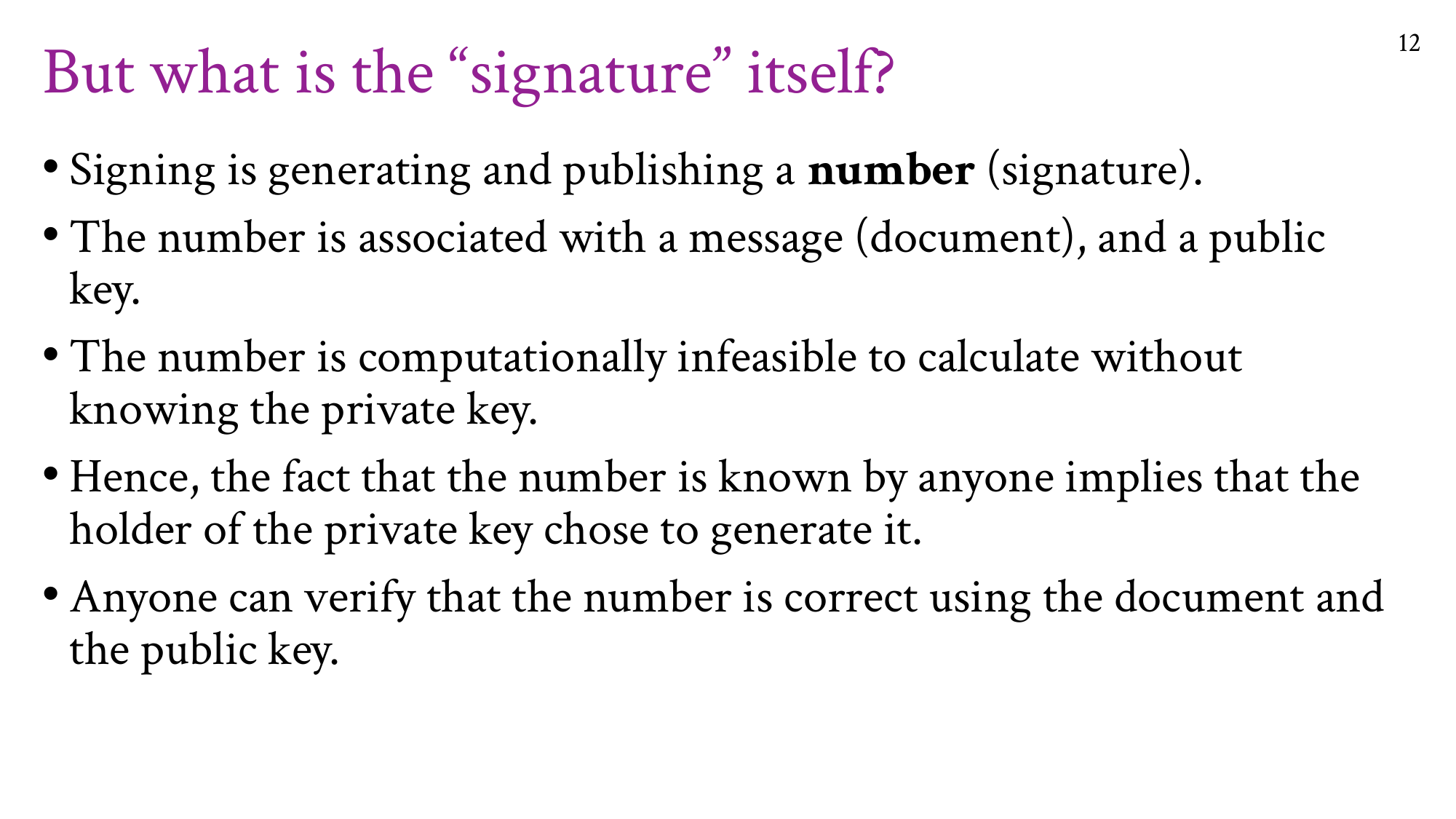

# But what is the “signature” itself?
Signing is generating and publishing a number (signature).
The number is associated with a message (document), and a public key.
The number is computationally infeasible to calculate without knowing the private key.
Hence, the fact that the number is known by anyone implies that the holder of the private key chose to generate it.
Anyone can verify that the number is correct using the document and the public key.